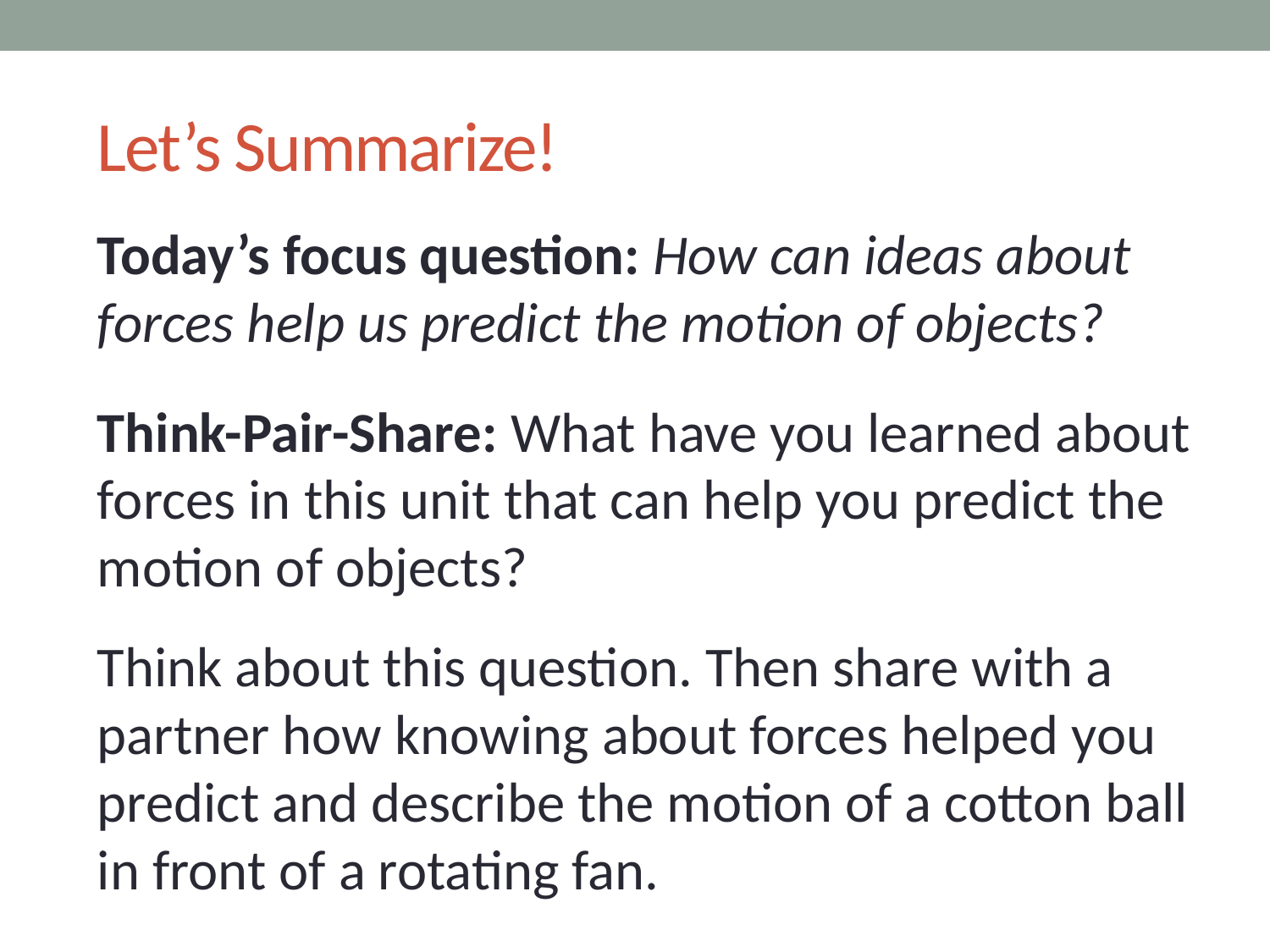

# Let’s Summarize!
Today’s focus question: How can ideas about forces help us predict the motion of objects?
Think-Pair-Share: What have you learned about forces in this unit that can help you predict the motion of objects?
Think about this question. Then share with a partner how knowing about forces helped you predict and describe the motion of a cotton ball in front of a rotating fan.